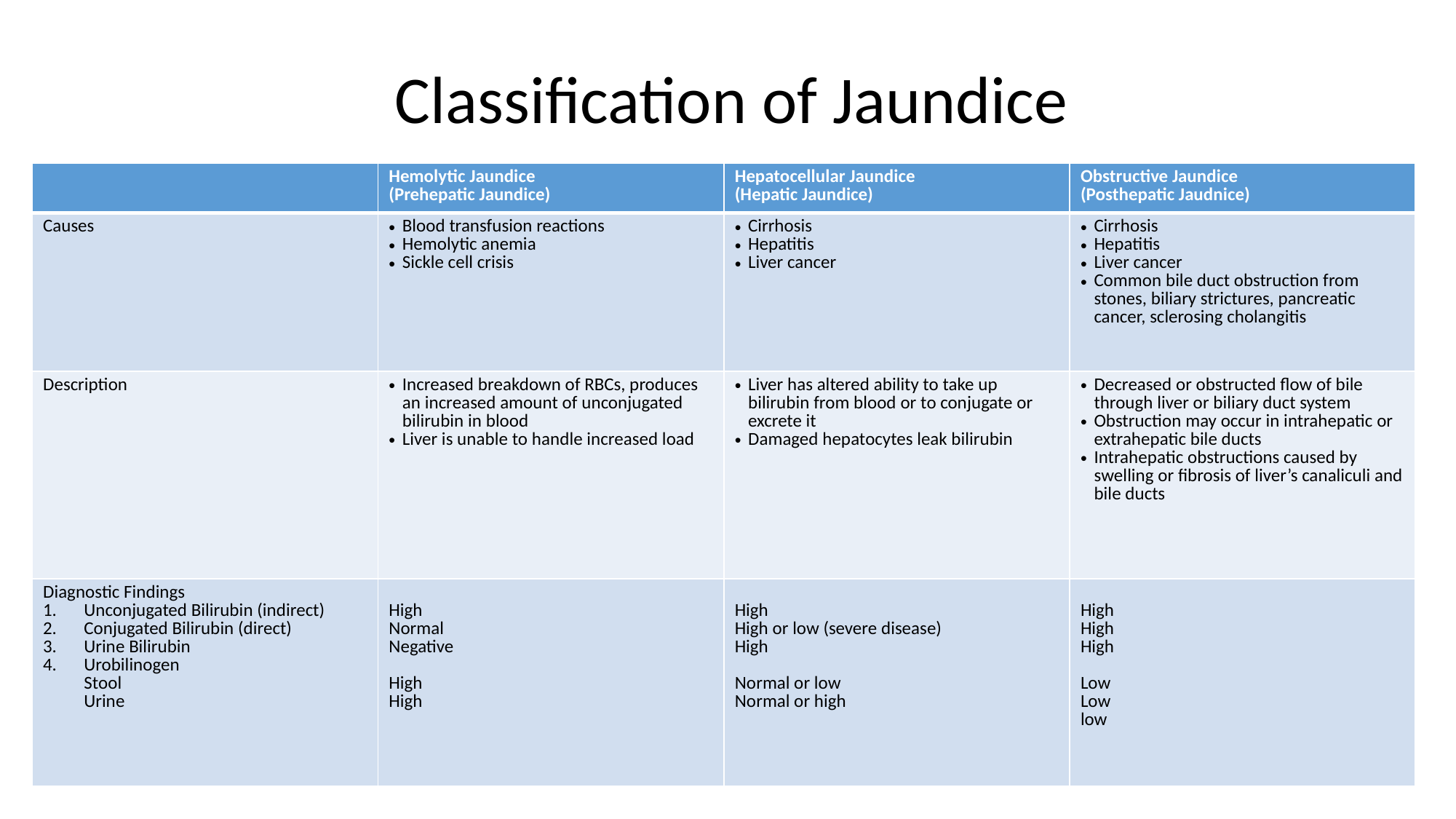

# Classification of Jaundice
|  | Hemolytic Jaundice (Prehepatic Jaundice) | Hepatocellular Jaundice (Hepatic Jaundice) | Obstructive Jaundice (Posthepatic Jaudnice) |
| --- | --- | --- | --- |
| Causes | Blood transfusion reactions Hemolytic anemia Sickle cell crisis | Cirrhosis Hepatitis Liver cancer | Cirrhosis Hepatitis Liver cancer Common bile duct obstruction from stones, biliary strictures, pancreatic cancer, sclerosing cholangitis |
| Description | Increased breakdown of RBCs, produces an increased amount of unconjugated bilirubin in blood Liver is unable to handle increased load | Liver has altered ability to take up bilirubin from blood or to conjugate or excrete it Damaged hepatocytes leak bilirubin | Decreased or obstructed flow of bile through liver or biliary duct system Obstruction may occur in intrahepatic or extrahepatic bile ducts Intrahepatic obstructions caused by swelling or fibrosis of liver’s canaliculi and bile ducts |
| Diagnostic Findings Unconjugated Bilirubin (indirect) Conjugated Bilirubin (direct) Urine Bilirubin Urobilinogen Stool Urine | High Normal Negative High High | High High or low (severe disease) High Normal or low Normal or high | High High High Low Low low |